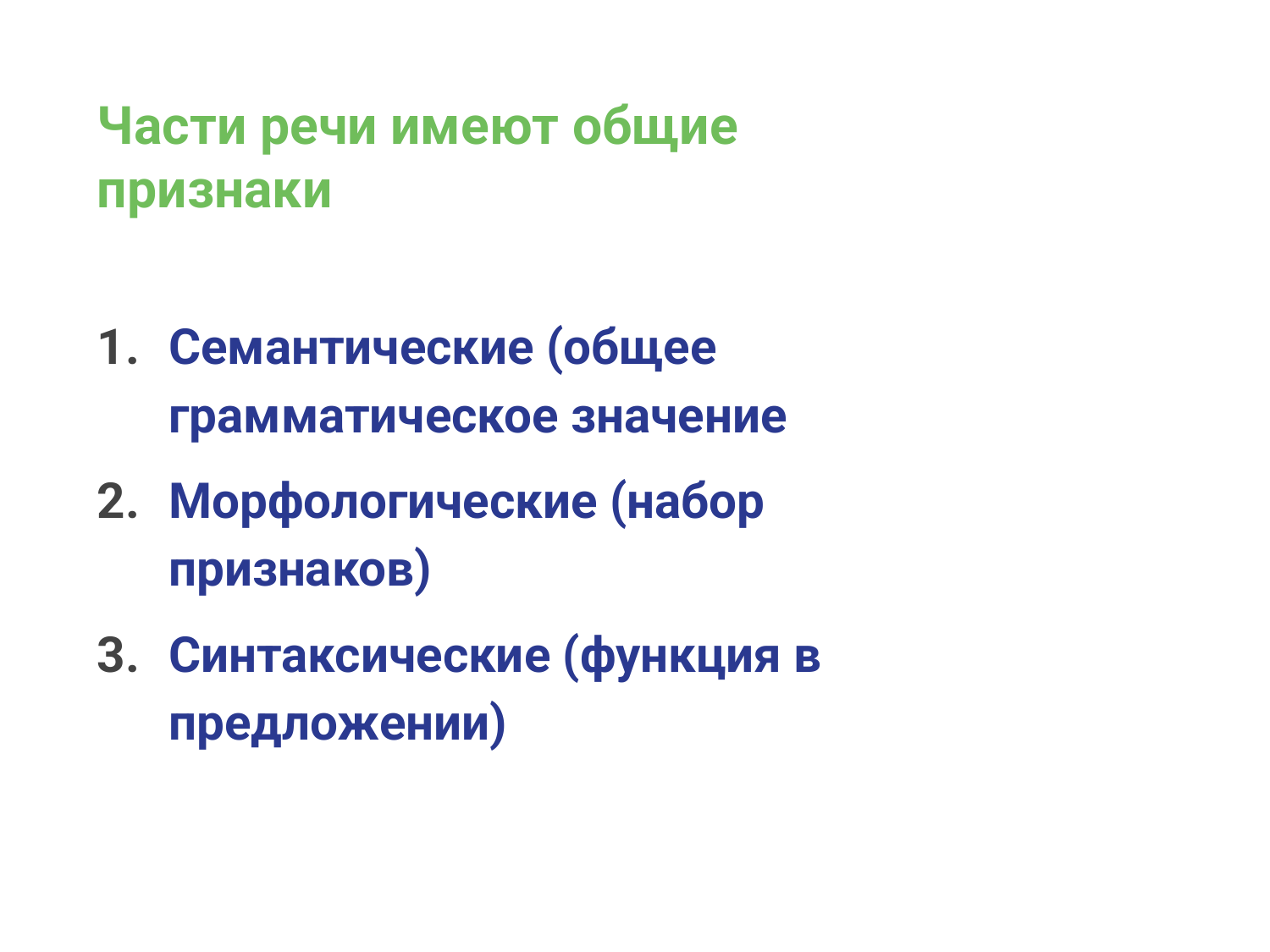

# Части речи имеют общие признаки
Семантические (общее грамматическое значение
Морфологические (набор признаков)
Синтаксические (функция в предложении)